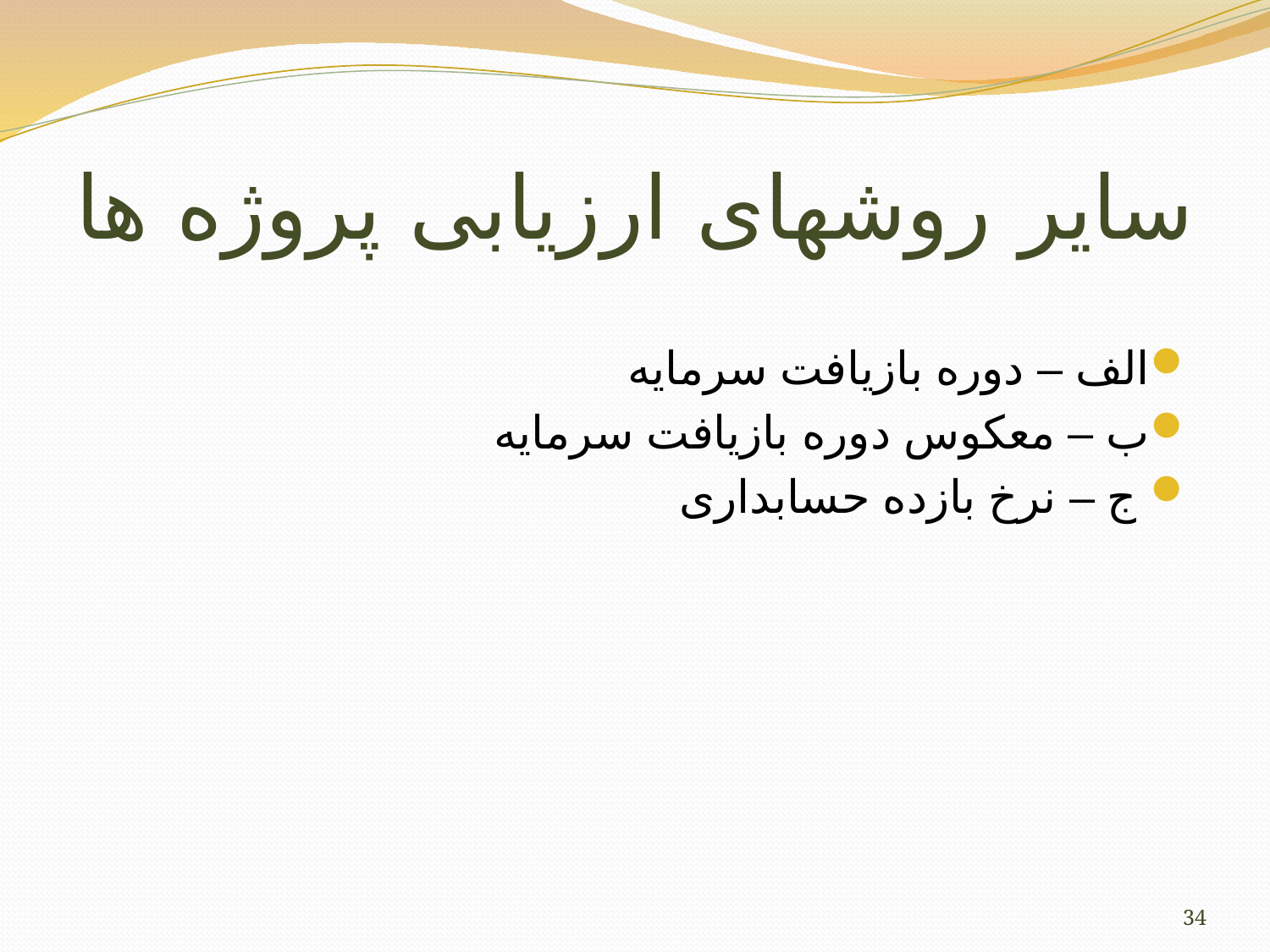

# سایر روشهای ارزیابی پروژه ها

الف – دوره بازیافت سرمایه
ب – معکوس دوره بازیافت سرمایه
 ج – نرخ بازده حسابداری
34